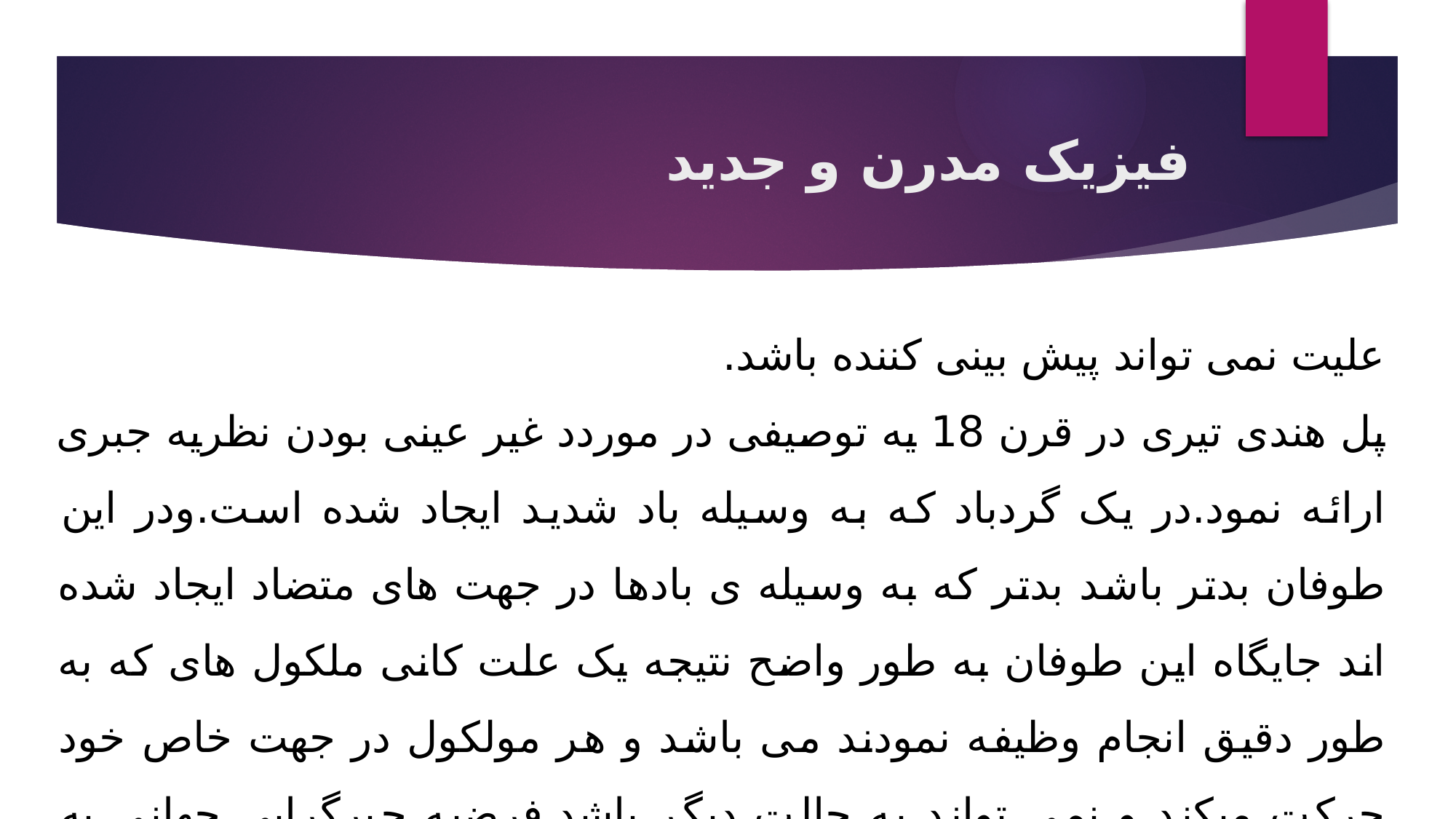

# فیزیک مدرن و جدید
علیت نمی تواند پیش بینی کننده باشد.
پل هندی تیری در قرن 18 یه توصیفی در موردد غیر عینی بودن نظریه جبری ارائه نمود.در یک گردباد که به وسیله باد شدید ایجاد شده است.ودر این طوفان بدتر باشد بدتر که به وسیله ی بادها در جهت های متضاد ایجاد شده اند جایگاه این طوفان به طور واضح نتیجه یک علت کانی ملکول های که به طور دقیق انجام وظیفه نمودند می باشد و هر مولکول در جهت خاص خود حرکت میکند و نمی تواند به حالت دیگر باشد.فرضیه جبرگرایی جهانی به وسیله فیزیک مدرن یا جدید رفتار ذرات تشعشع وبدون توجه به ویژگیهای درونی ذرات زیر سوال برده شد.